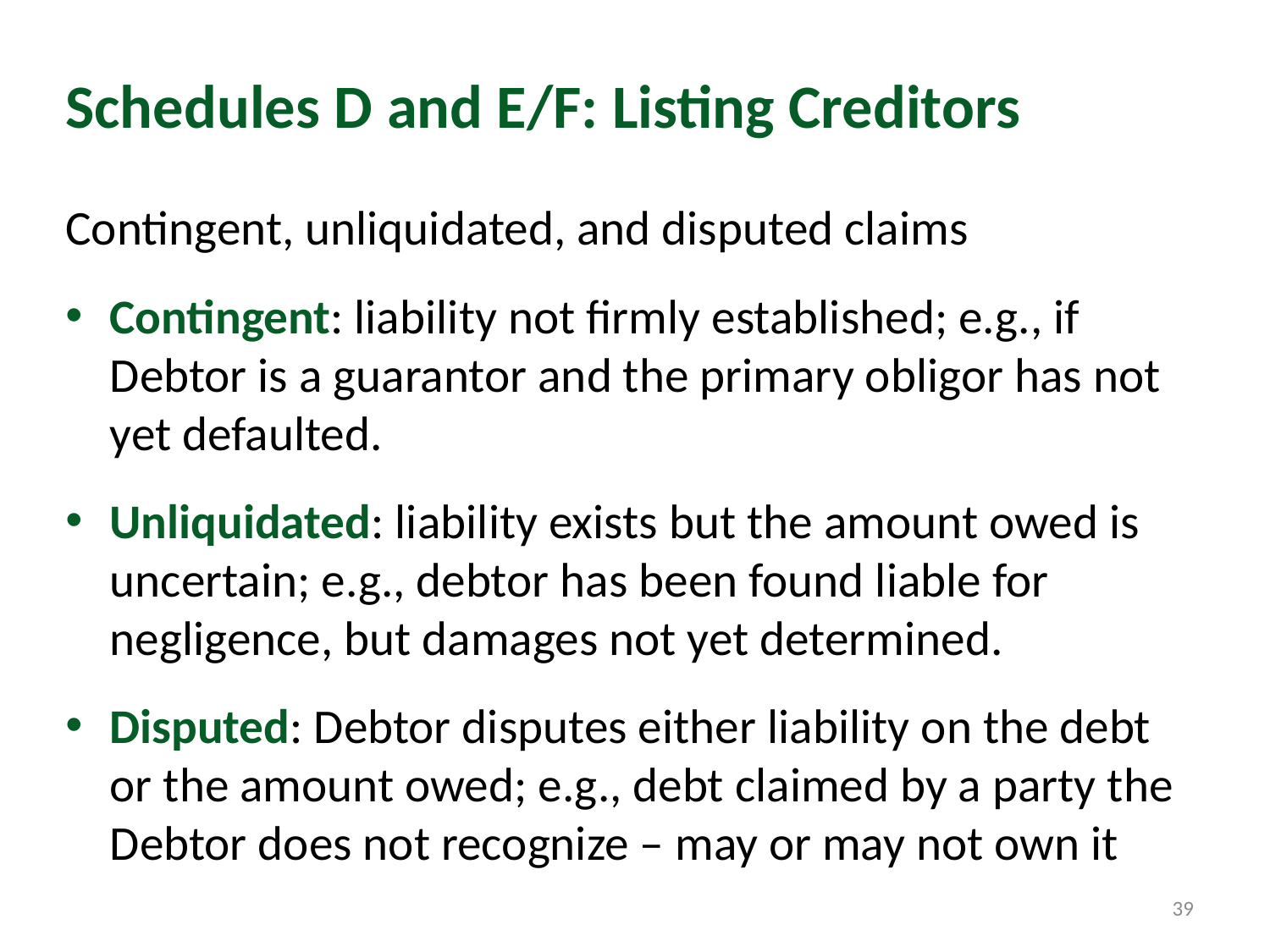

# Schedules D and E/F: Listing Creditors
Contingent, unliquidated, and disputed claims
Contingent: liability not firmly established; e.g., if Debtor is a guarantor and the primary obligor has not yet defaulted.
Unliquidated: liability exists but the amount owed is uncertain; e.g., debtor has been found liable for negligence, but damages not yet determined.
Disputed: Debtor disputes either liability on the debt or the amount owed; e.g., debt claimed by a party the Debtor does not recognize – may or may not own it
39